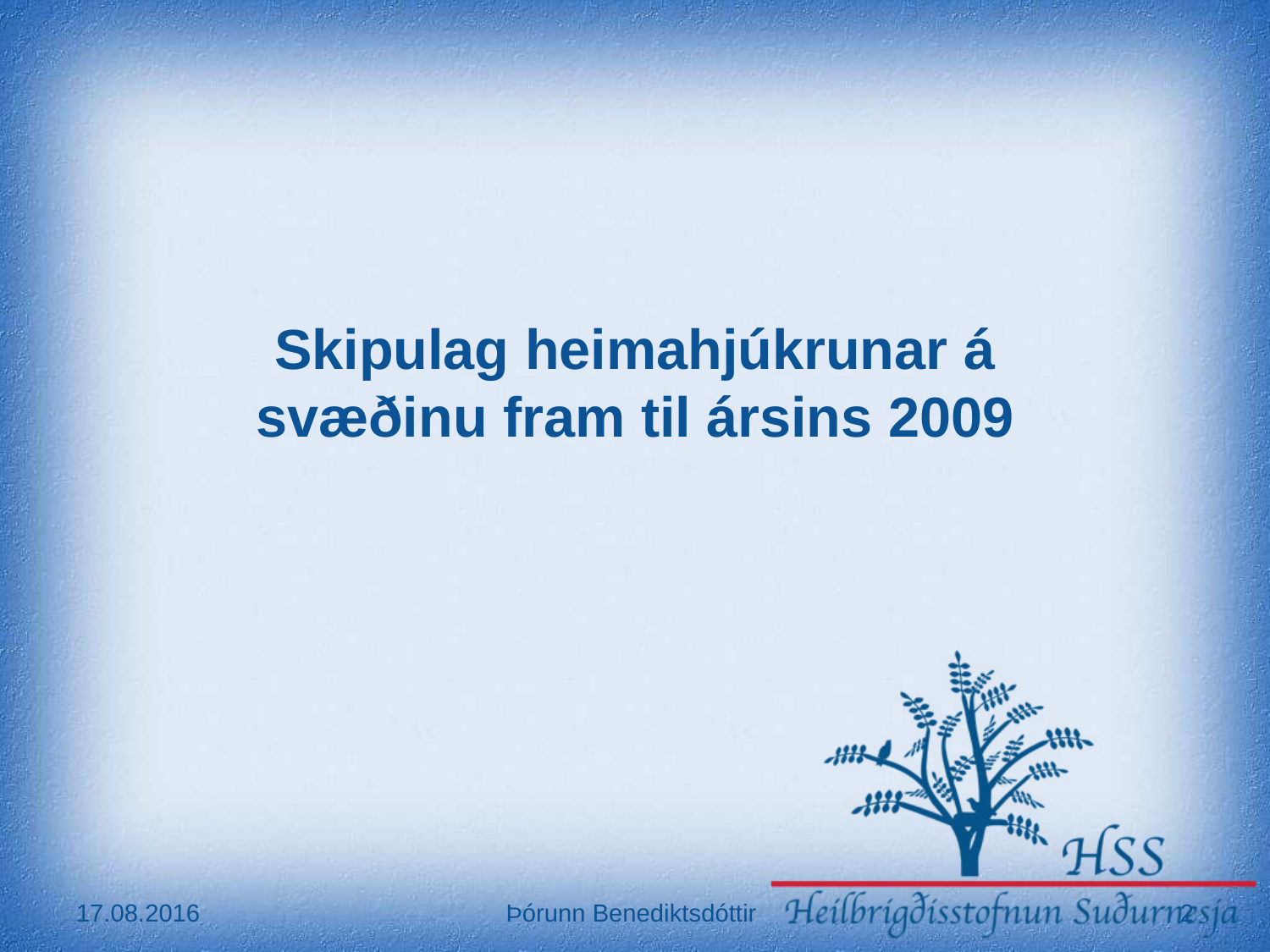

#
Skipulag heimahjúkrunar á svæðinu fram til ársins 2009
17.08.2016
Þórunn Benediktsdóttir
2